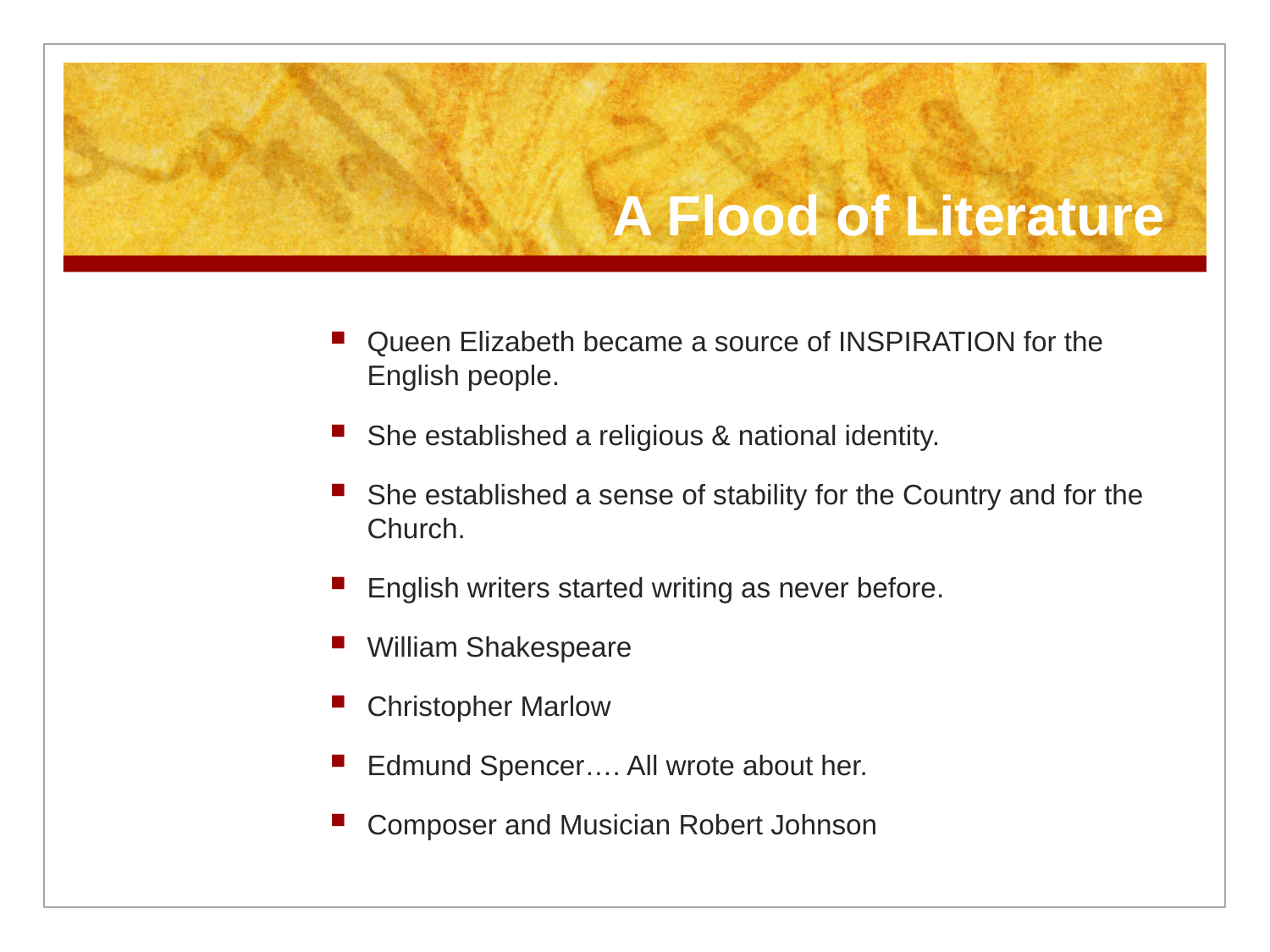

# A Flood of Literature
Queen Elizabeth became a source of INSPIRATION for the English people.
She established a religious & national identity.
She established a sense of stability for the Country and for the Church.
English writers started writing as never before.
William Shakespeare
Christopher Marlow
Edmund Spencer…. All wrote about her.
Composer and Musician Robert Johnson